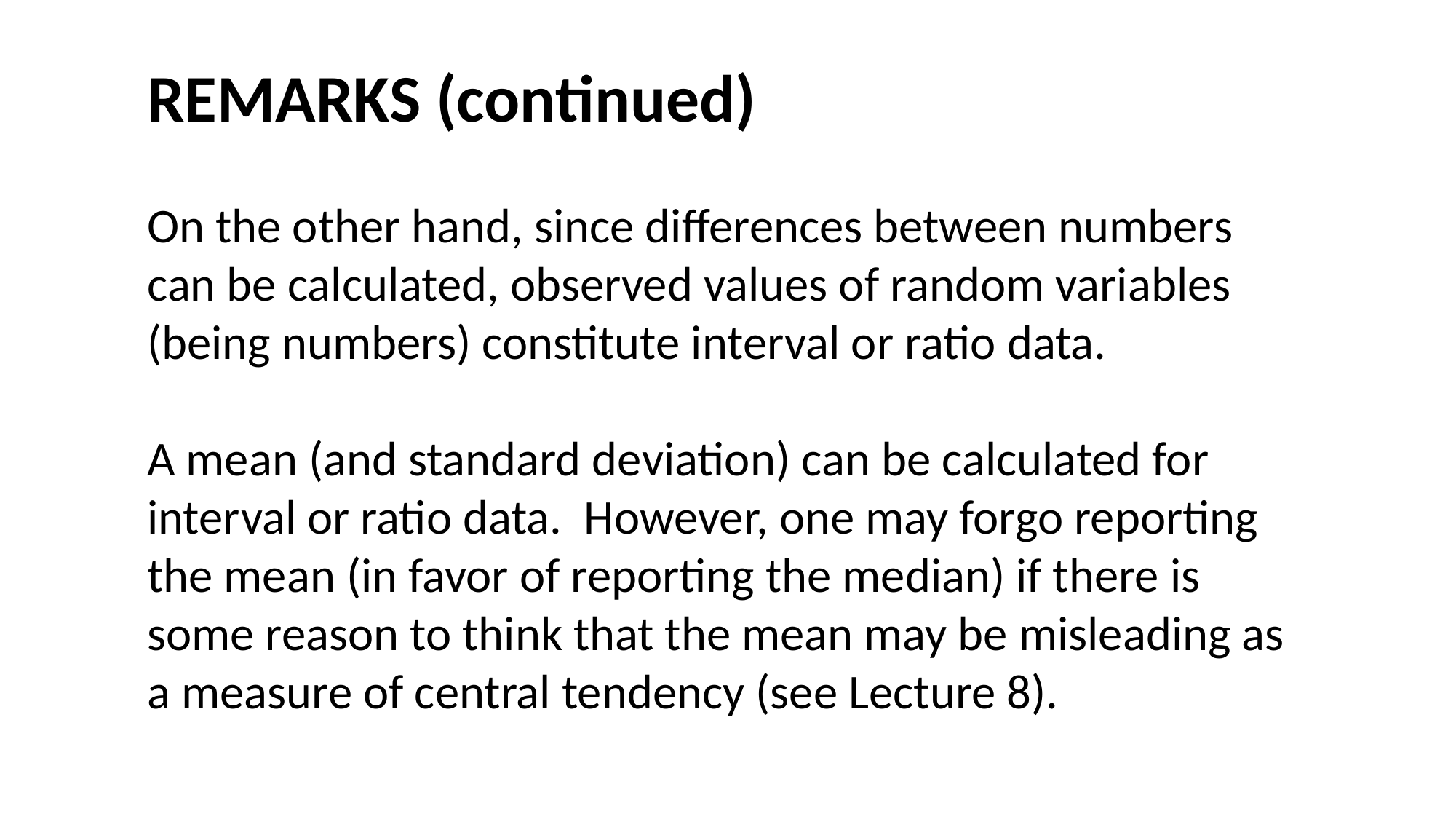

#
REMARKS (continued)

On the other hand, since differences between numbers can be calculated, observed values of random variables (being numbers) constitute interval or ratio data.

A mean (and standard deviation) can be calculated for interval or ratio data.  However, one may forgo reporting the mean (in favor of reporting the median) if there is some reason to think that the mean may be misleading as a measure of central tendency (see Lecture 8).